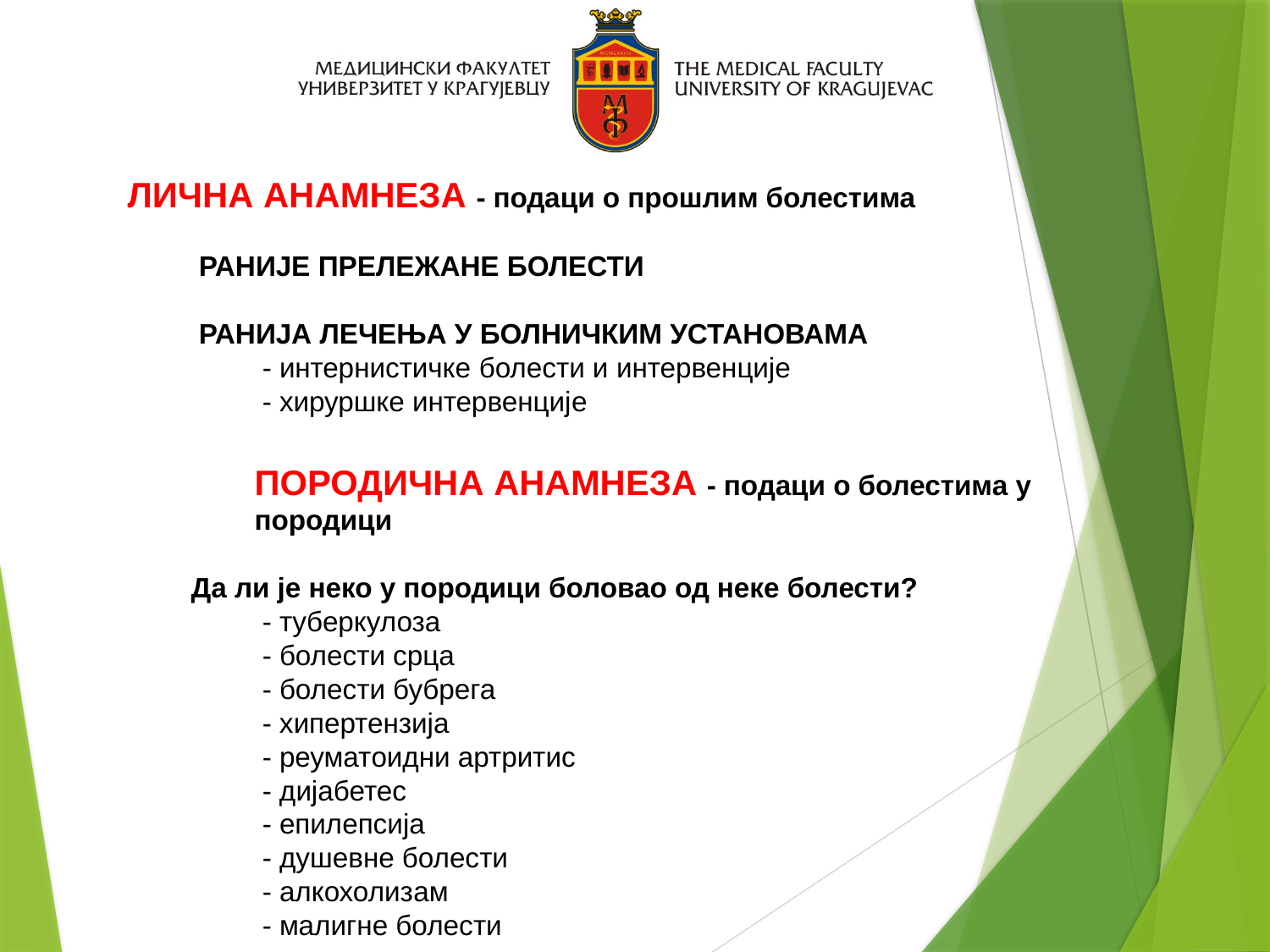

ЛИЧНА АНАМНЕЗА - подаци о прошлим болестима

 РАНИЈЕ ПРЕЛЕЖАНЕ БОЛЕСТИ

 РАНИЈА ЛЕЧЕЊА У БОЛНИЧКИМ УСТАНОВАМА
 - интернистичке болести и интервенције
 - хируршке интервенције

ПОРОДИЧНА АНАМНЕЗА - подаци о болестима у породици

Да ли је неко у породици боловао од неке болести?
 - туберкулоза
 - болести срца
 - болести бубрега
 - хипертензија
 - реуматоидни артритис
 - дијабетес
 - епилепсија
 - душевне болести
 - алкохолизам
 - малигне болести